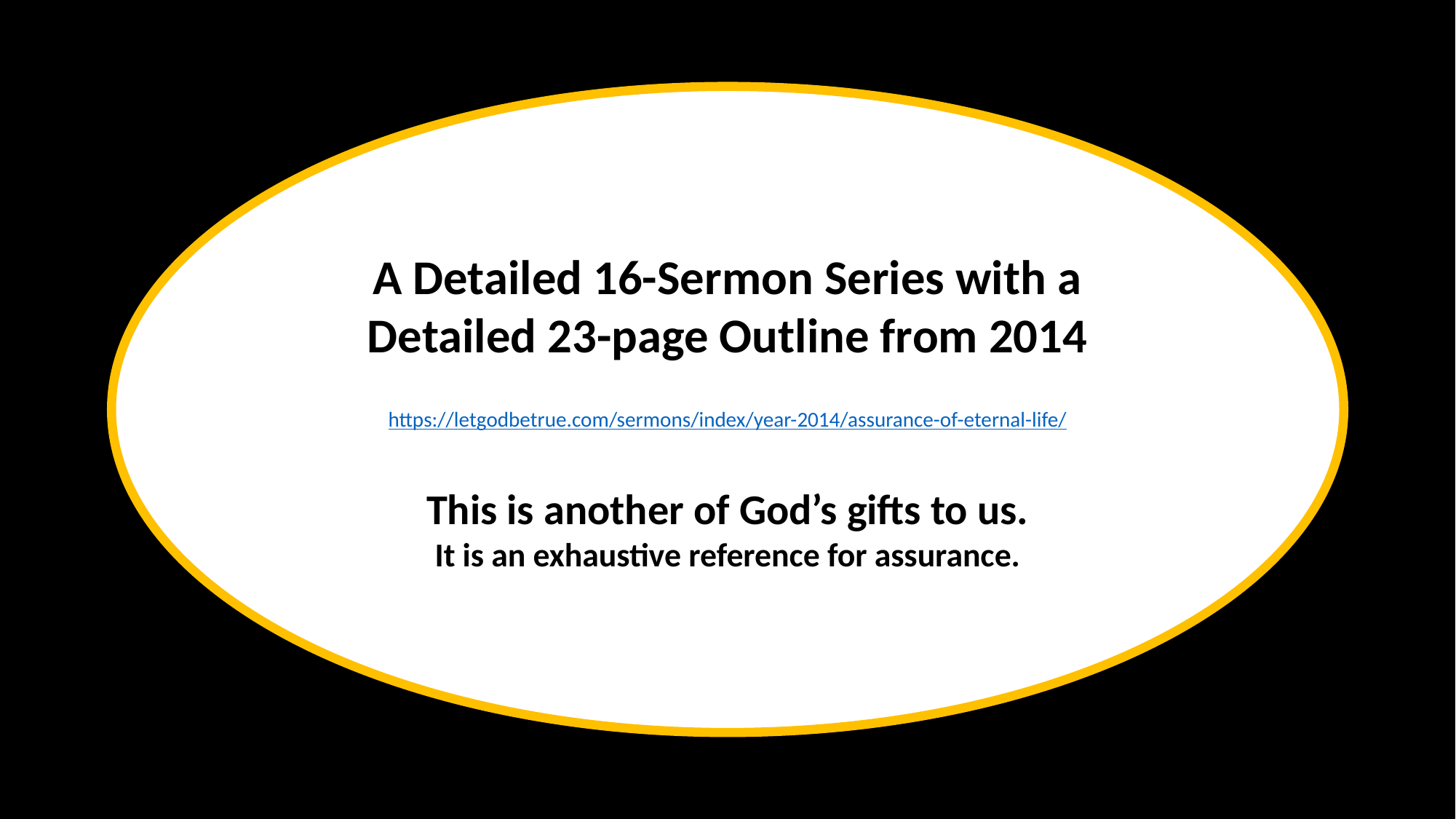

A Detailed 16-Sermon Series with a Detailed 23-page Outline from 2014

https://letgodbetrue.com/sermons/index/year-2014/assurance-of-eternal-life/

This is another of God’s gifts to us.
It is an exhaustive reference for assurance.